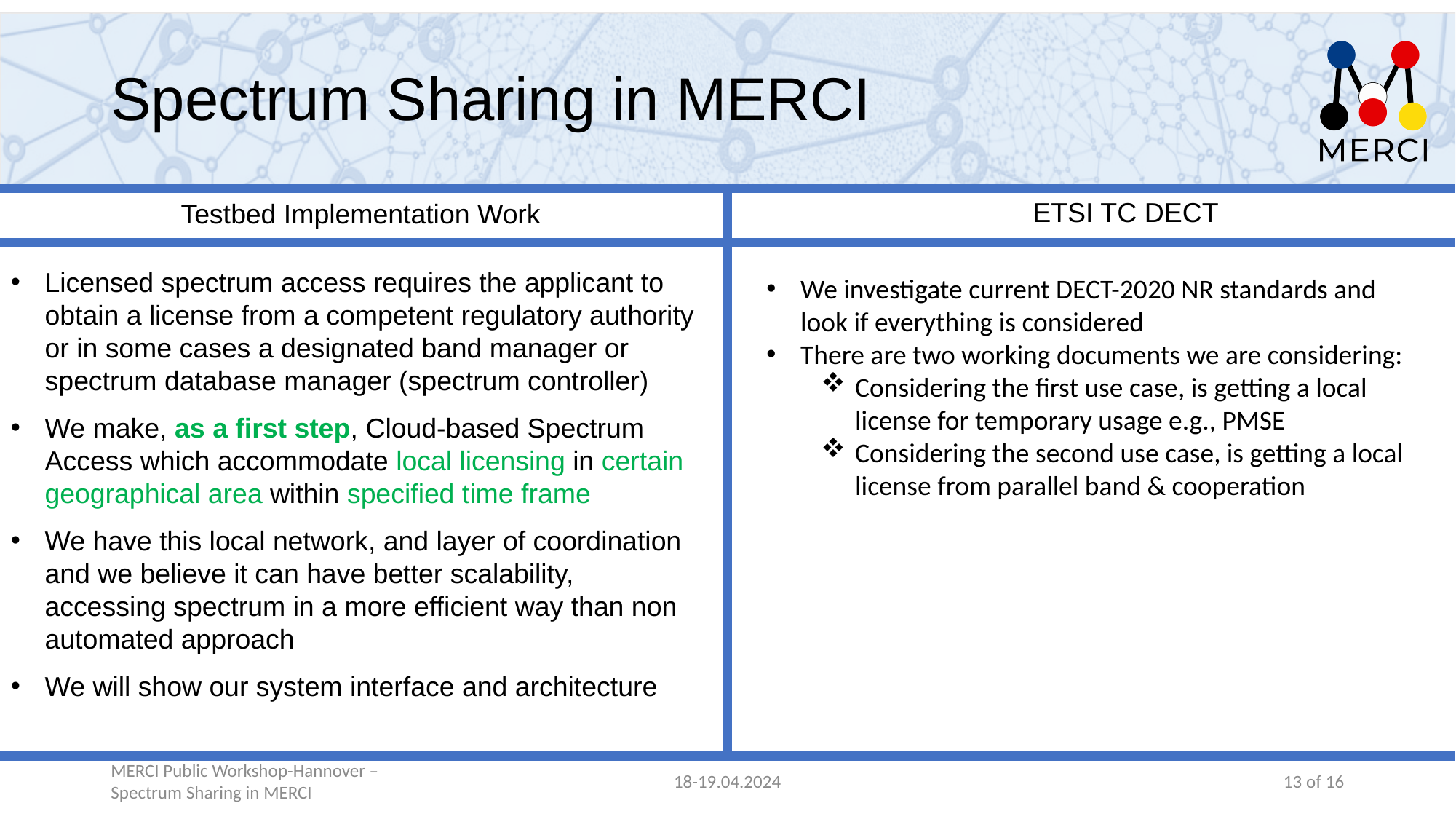

# Spectrum Sharing in MERCI
ETSI TC DECT
Testbed Implementation Work
Licensed spectrum access requires the applicant to obtain a license from a competent regulatory authority or in some cases a designated band manager or spectrum database manager (spectrum controller)

We make, as a first step, Cloud-based Spectrum Access which accommodate local licensing in certain geographical area within specified time frame

We have this local network, and layer of coordination and we believe it can have better scalability, accessing spectrum in a more efficient way than non automated approach

We will show our system interface and architecture
We investigate current DECT-2020 NR standards and look if everything is considered
There are two working documents we are considering:
Considering the first use case, is getting a local license for temporary usage e.g., PMSE
Considering the second use case, is getting a local license from parallel band & cooperation
MERCI Public Workshop-Hannover – Spectrum Sharing in MERCI
18-19.04.2024
13 of 16